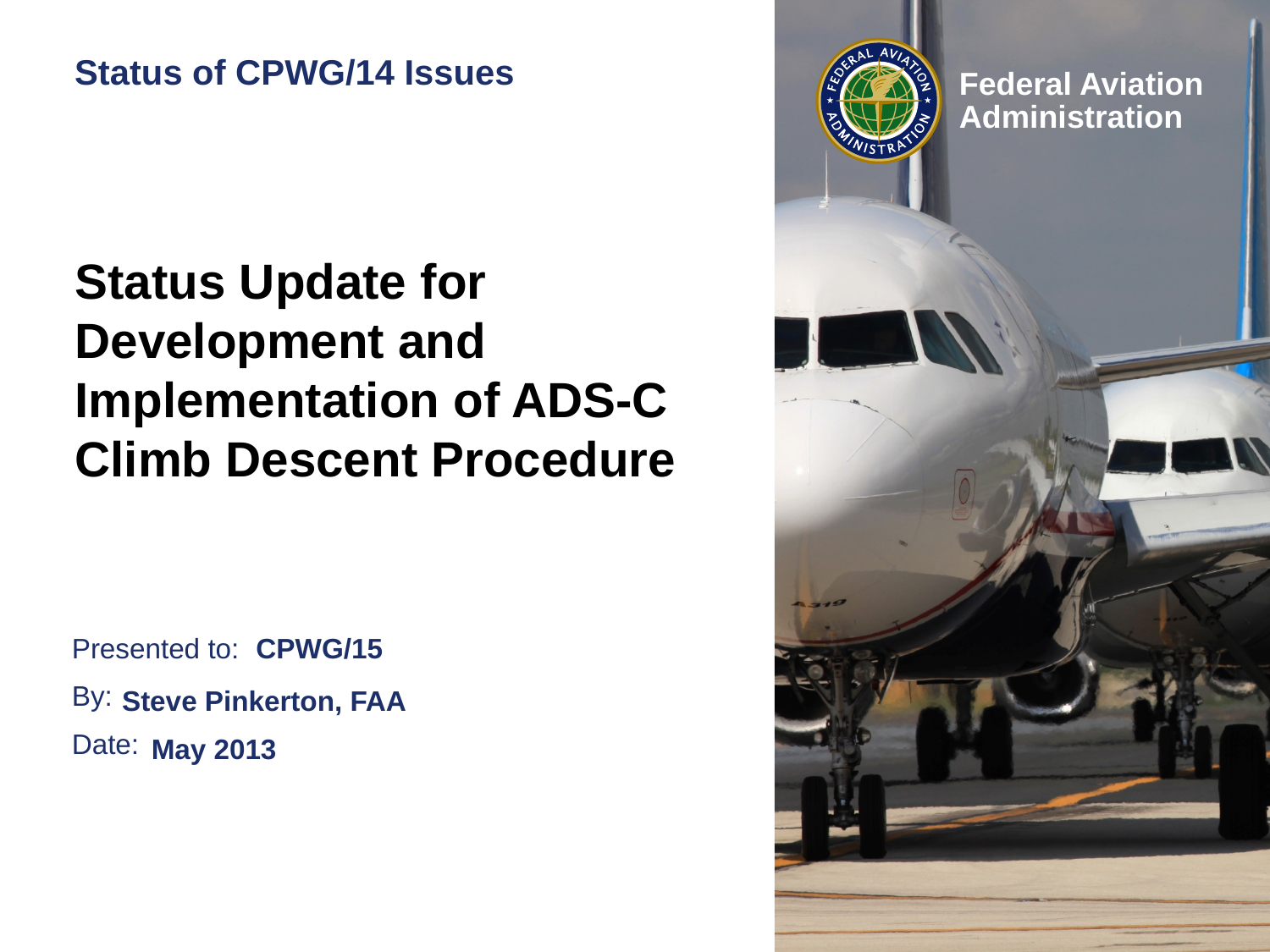

# Status of CPWG/14 Issues
Status Update for Development and Implementation of ADS-C Climb Descent Procedure
CPWG/15>
Steve Pinkerton, FAA
May 2013